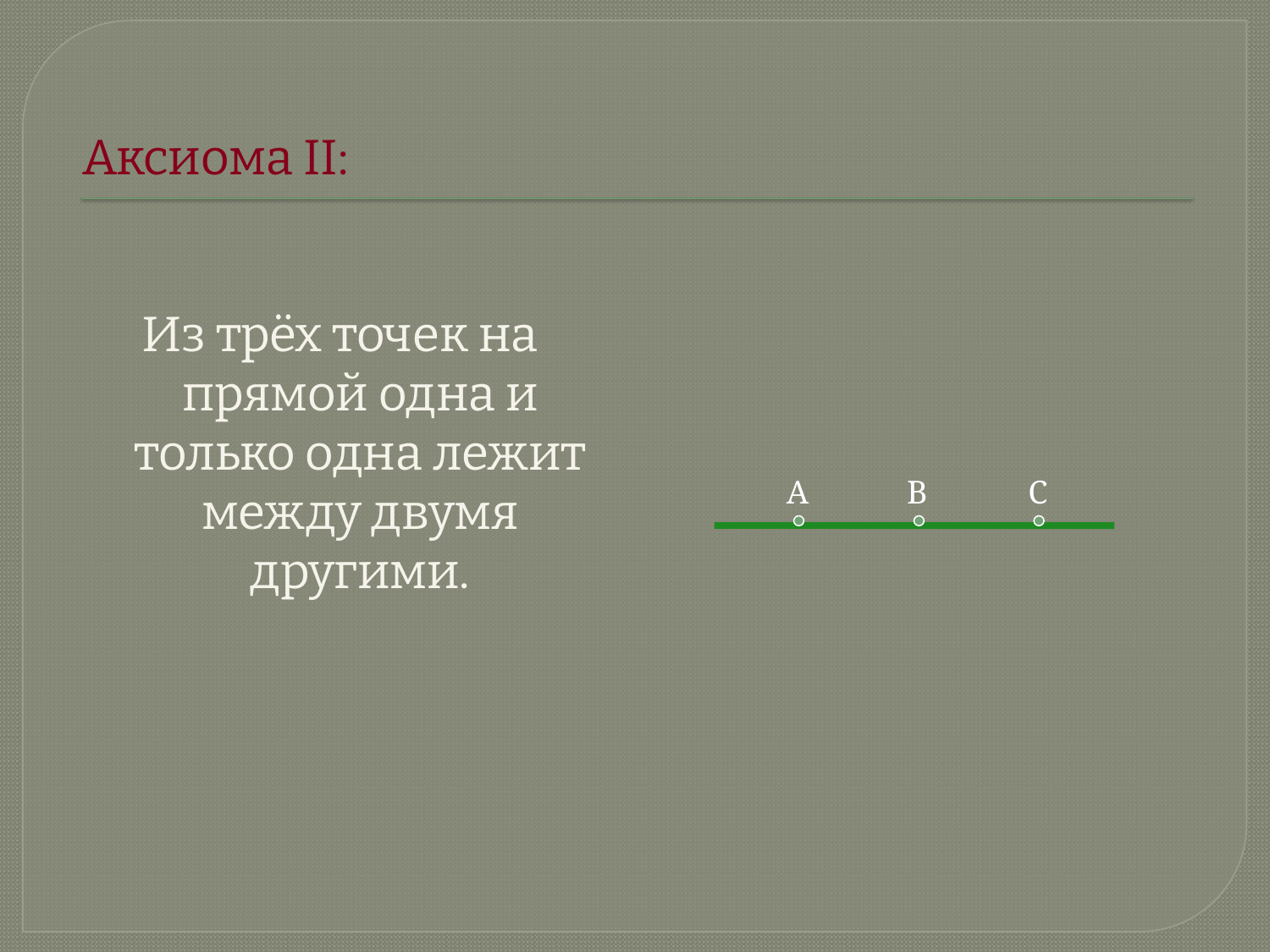

Аксиома II:

Из трёх точек на прямой одна и только одна лежит между двумя другими.

А
В
С